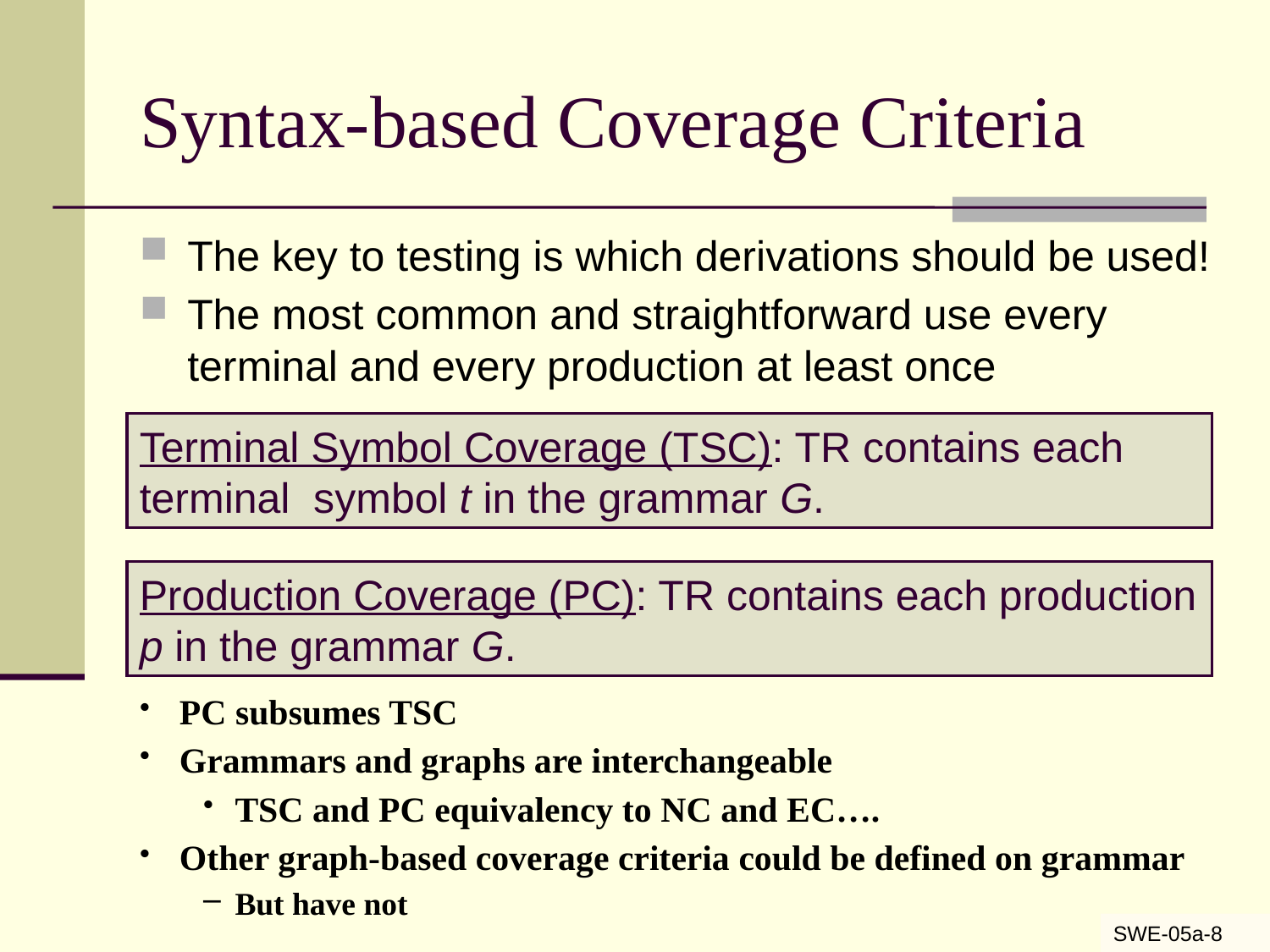

# Syntax-based Coverage Criteria
The key to testing is which derivations should be used!
The most common and straightforward use every terminal and every production at least once
Terminal Symbol Coverage (TSC): TR contains each terminal  symbol t in the grammar G.
Production Coverage (PC): TR contains each production p in the grammar G.
PC subsumes TSC
Grammars and graphs are interchangeable
TSC and PC equivalency to NC and EC….
Other graph-based coverage criteria could be defined on grammar
But have not